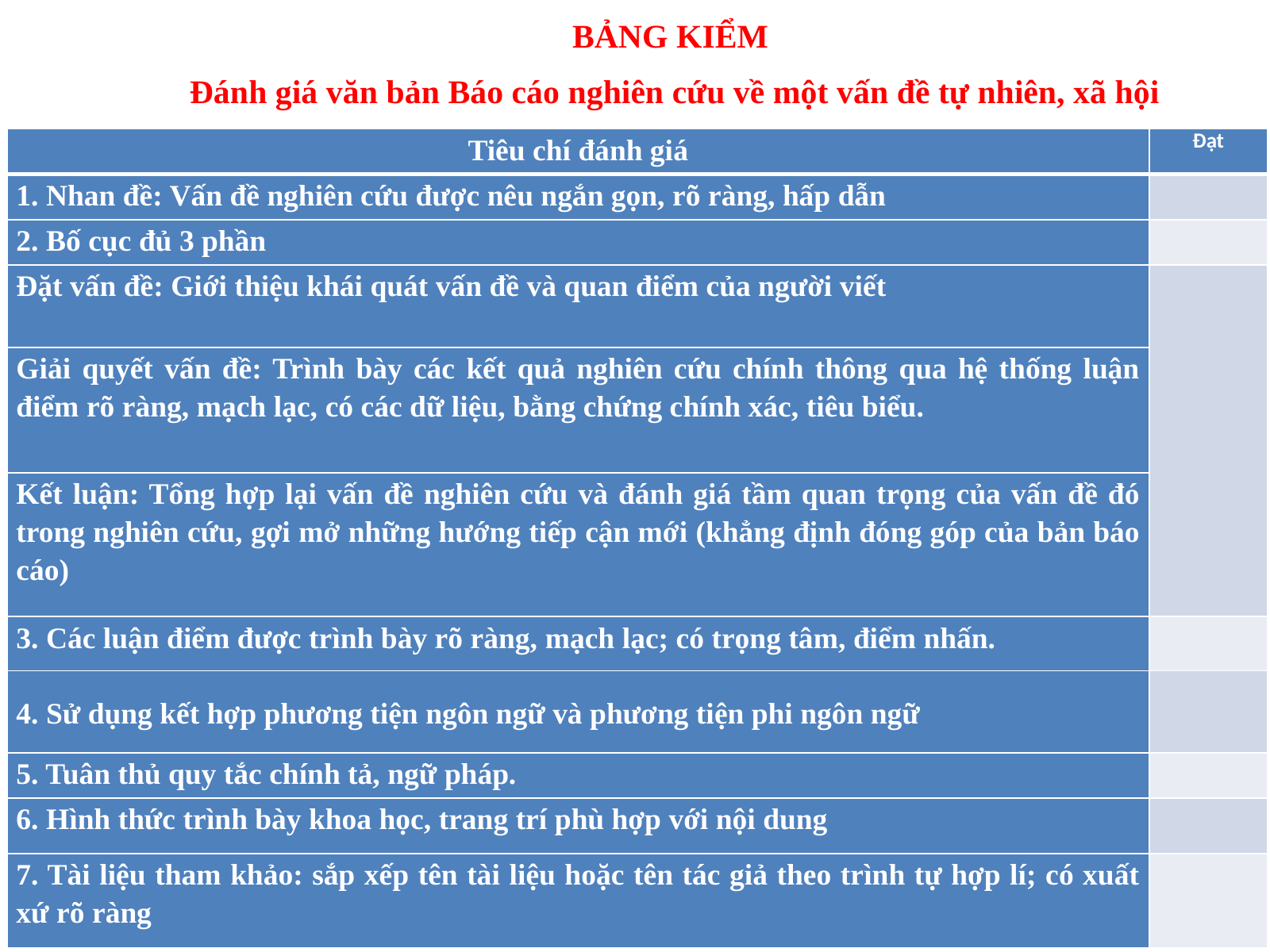

BẢNG KIỂM
Đánh giá văn bản Báo cáo nghiên cứu về một vấn đề tự nhiên, xã hội
| Tiêu chí đánh giá | Đạt |
| --- | --- |
| 1. Nhan đề: Vấn đề nghiên cứu được nêu ngắn gọn, rõ ràng, hấp dẫn |  |
| 2. Bố cục đủ 3 phần |  |
| Đặt vấn đề: Giới thiệu khái quát vấn đề và quan điểm của người viết |  |
| Giải quyết vấn đề: Trình bày các kết quả nghiên cứu chính thông qua hệ thống luận điểm rõ ràng, mạch lạc, có các dữ liệu, bằng chứng chính xác, tiêu biểu. |  |
| Kết luận: Tổng hợp lại vấn đề nghiên cứu và đánh giá tầm quan trọng của vấn đề đó trong nghiên cứu, gợi mở những hướng tiếp cận mới (khẳng định đóng góp của bản báo cáo) |  |
| 3. Các luận điểm được trình bày rõ ràng, mạch lạc; có trọng tâm, điểm nhấn. |  |
| 4. Sử dụng kết hợp phương tiện ngôn ngữ và phương tiện phi ngôn ngữ |  |
| 5. Tuân thủ quy tắc chính tả, ngữ pháp. |  |
| 6. Hình thức trình bày khoa học, trang trí phù hợp với nội dung |  |
| 7. Tài liệu tham khảo: sắp xếp tên tài liệu hoặc tên tác giả theo trình tự hợp lí; có xuất xứ rõ ràng |  |